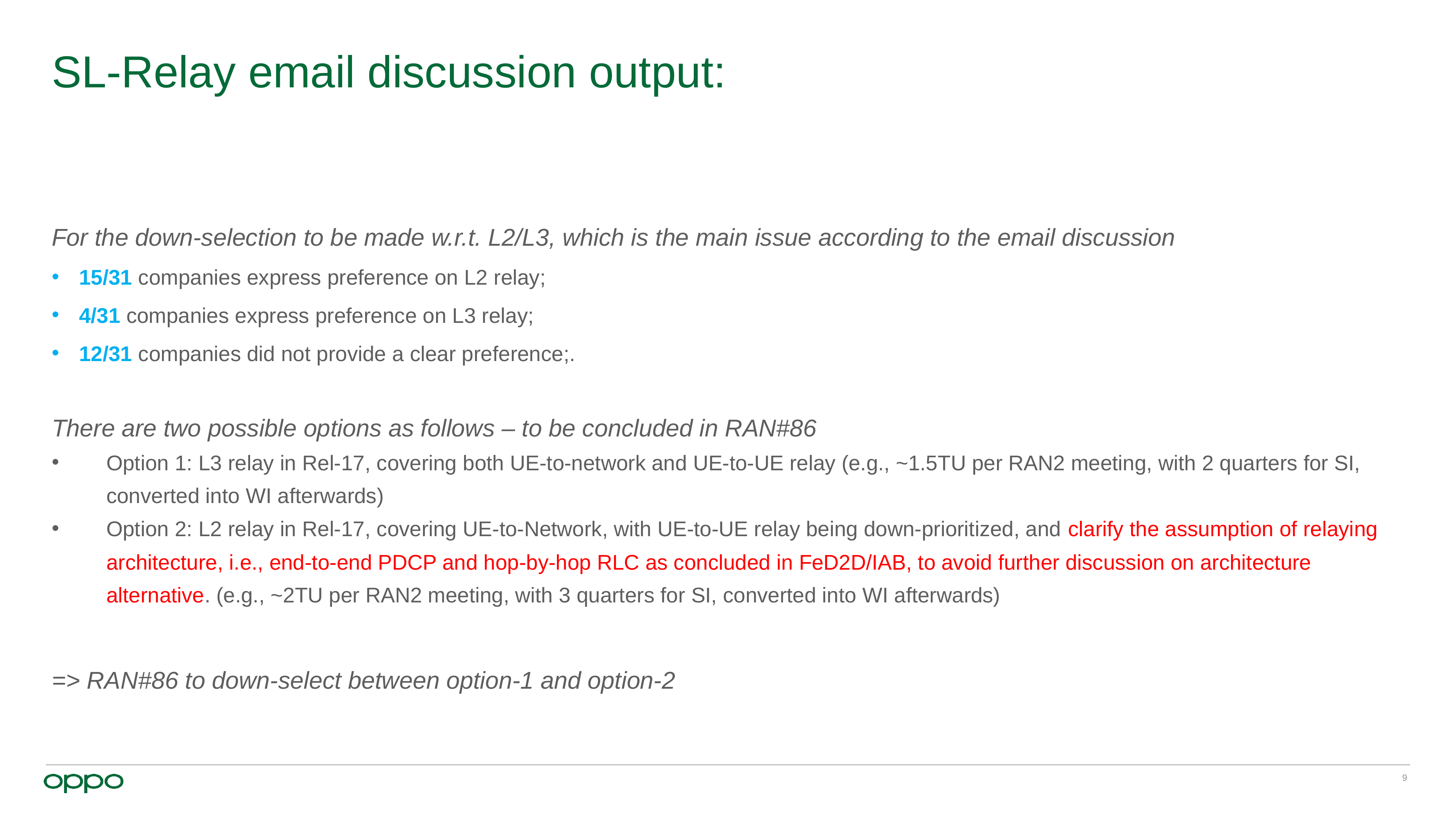

# SL-Relay email discussion output:
For the down-selection to be made w.r.t. L2/L3, which is the main issue according to the email discussion
15/31 companies express preference on L2 relay;
4/31 companies express preference on L3 relay;
12/31 companies did not provide a clear preference;.

There are two possible options as follows – to be concluded in RAN#86
Option 1: L3 relay in Rel-17, covering both UE-to-network and UE-to-UE relay (e.g., ~1.5TU per RAN2 meeting, with 2 quarters for SI, converted into WI afterwards)
Option 2: L2 relay in Rel-17, covering UE-to-Network, with UE-to-UE relay being down-prioritized, and clarify the assumption of relaying architecture, i.e., end-to-end PDCP and hop-by-hop RLC as concluded in FeD2D/IAB, to avoid further discussion on architecture alternative. (e.g., ~2TU per RAN2 meeting, with 3 quarters for SI, converted into WI afterwards)

=> RAN#86 to down-select between option-1 and option-2